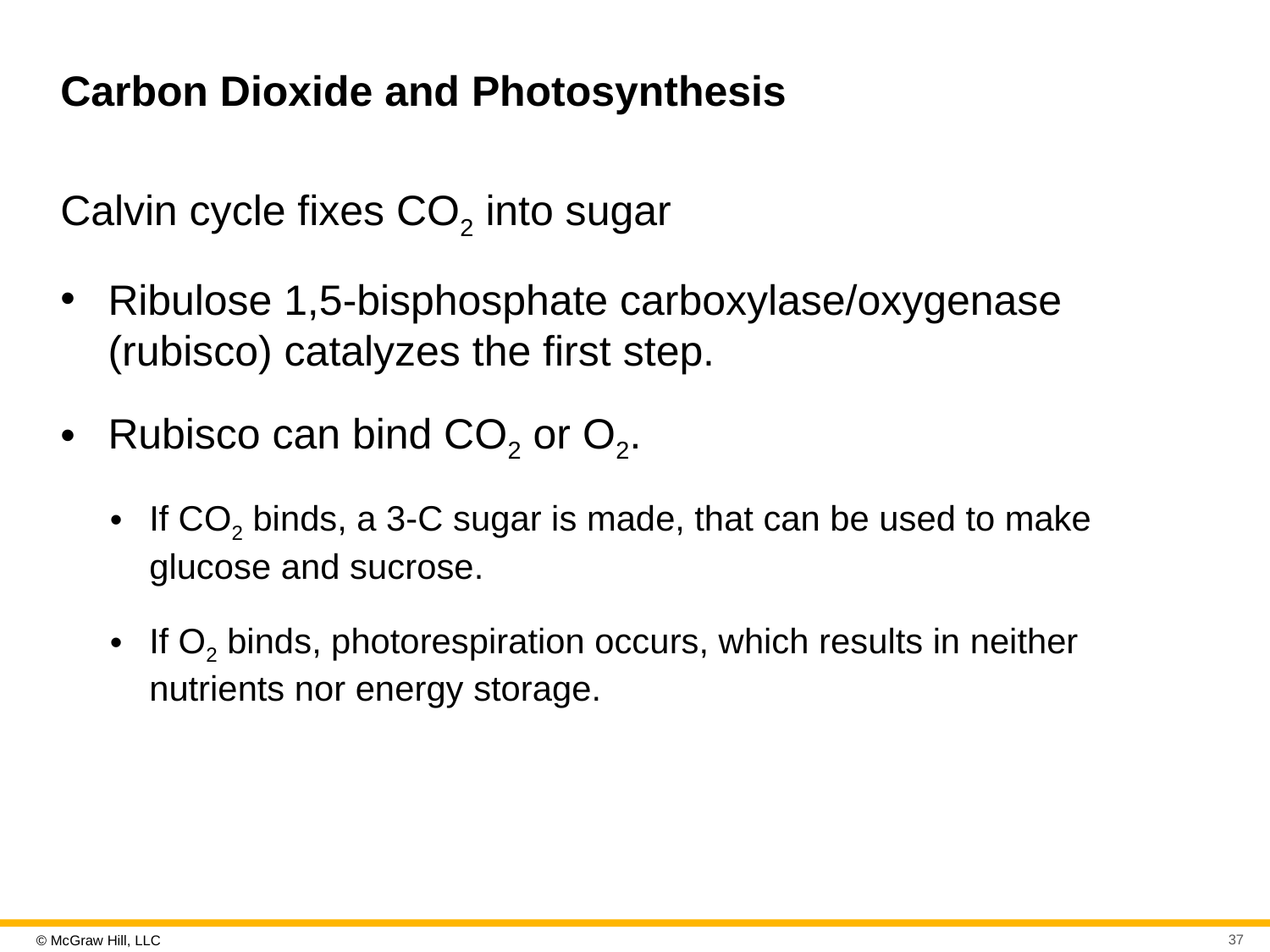

# Carbon Dioxide and Photosynthesis
Calvin cycle fixes CO2 into sugar
Ribulose 1,5-bisphosphate carboxylase/oxygenase (rubisco) catalyzes the first step.
Rubisco can bind CO2 or O2.
If CO2 binds, a 3-C sugar is made, that can be used to make glucose and sucrose.
If O2 binds, photorespiration occurs, which results in neither nutrients nor energy storage.
37